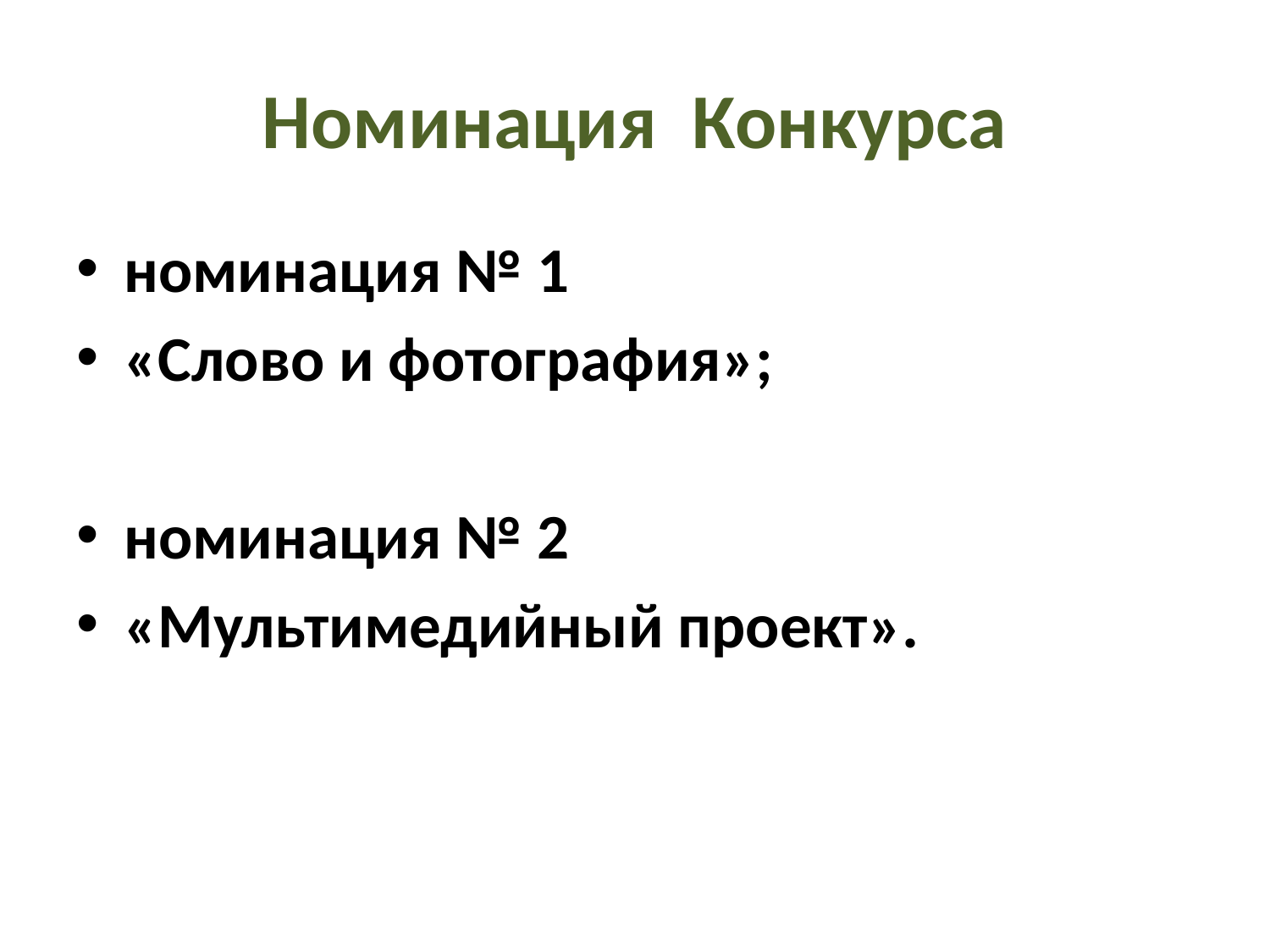

# Номинация  Конкурса
номинация № 1
«Слово и фотография»;

номинация № 2
«Мультимедийный проект».